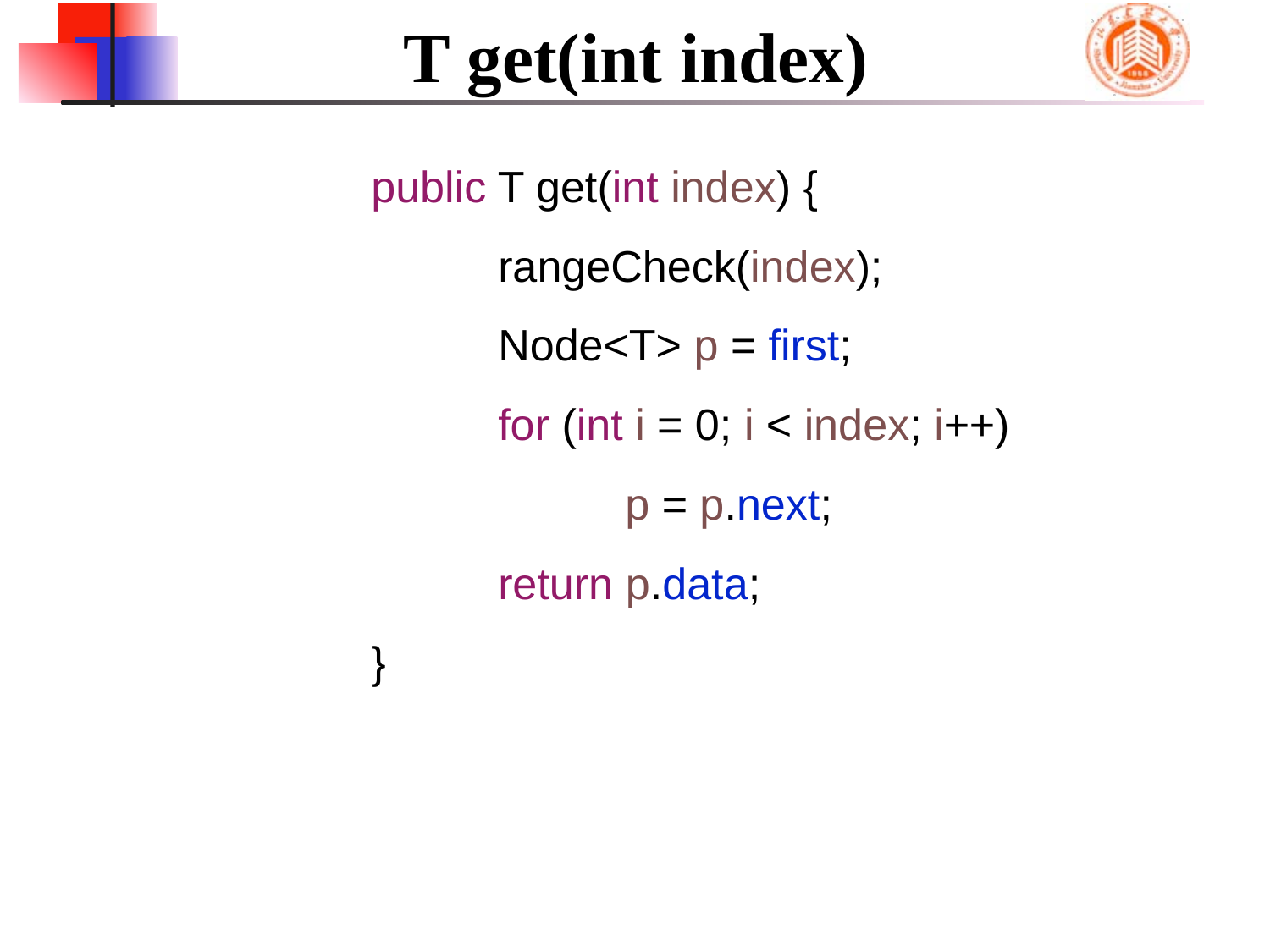

# T get(int index)
	public T get(int index) {
		rangeCheck(index);
		Node<T> p = first;
		for (int i = 0; i < index; i++)
			p = p.next;
		return p.data;
	}